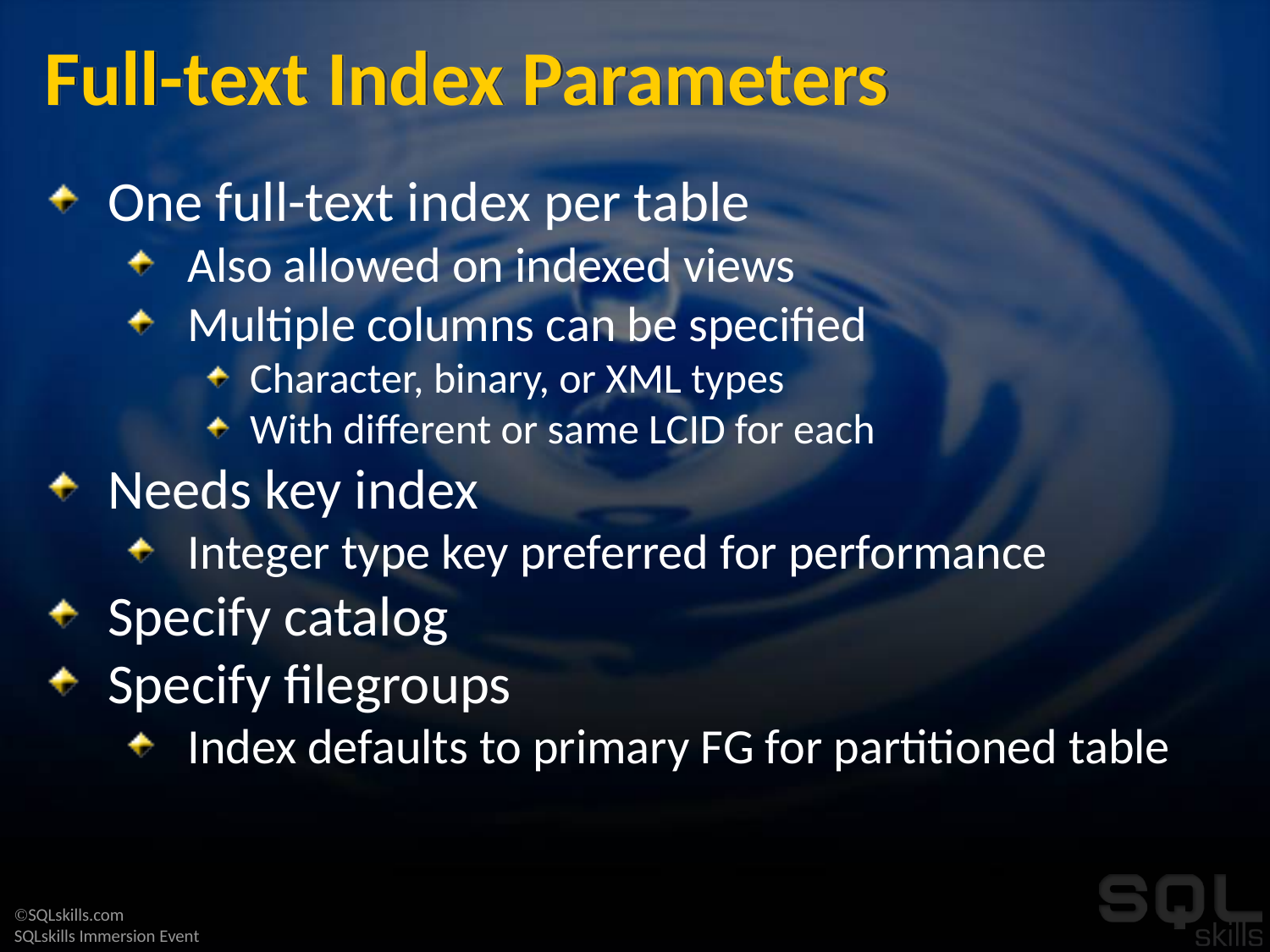

# Full-text Index Parameters
One full-text index per table
Also allowed on indexed views
Multiple columns can be specified
Character, binary, or XML types
With different or same LCID for each
Needs key index
Integer type key preferred for performance
Specify catalog
Specify filegroups
Index defaults to primary FG for partitioned table